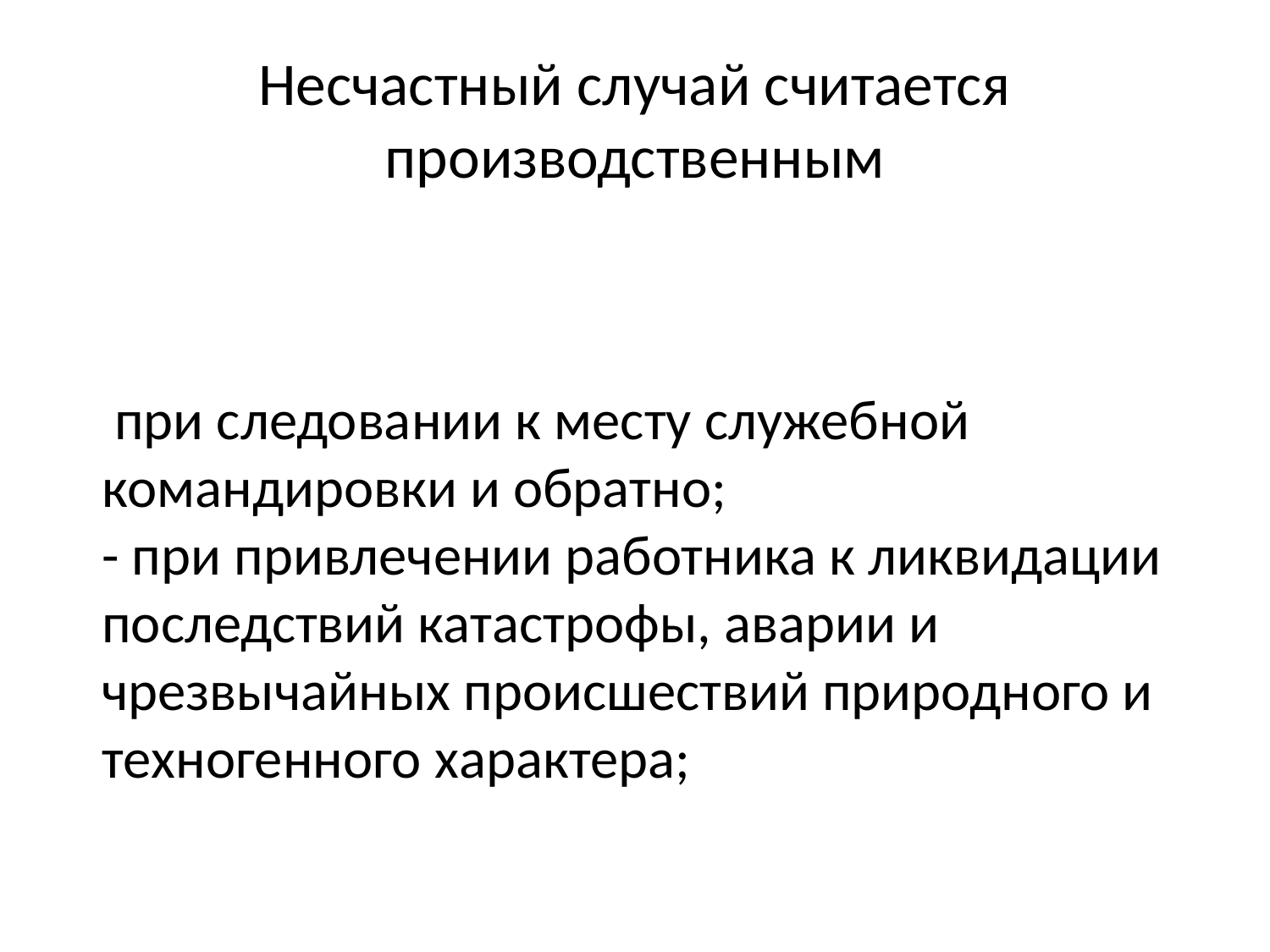

# Несчастный случай считается производственным

 при следовании к месту служебной командировки и обратно;
- при привлечении работника к ликвидации последствий катастрофы, аварии и чрезвычайных происшествий природного и техногенного характера;